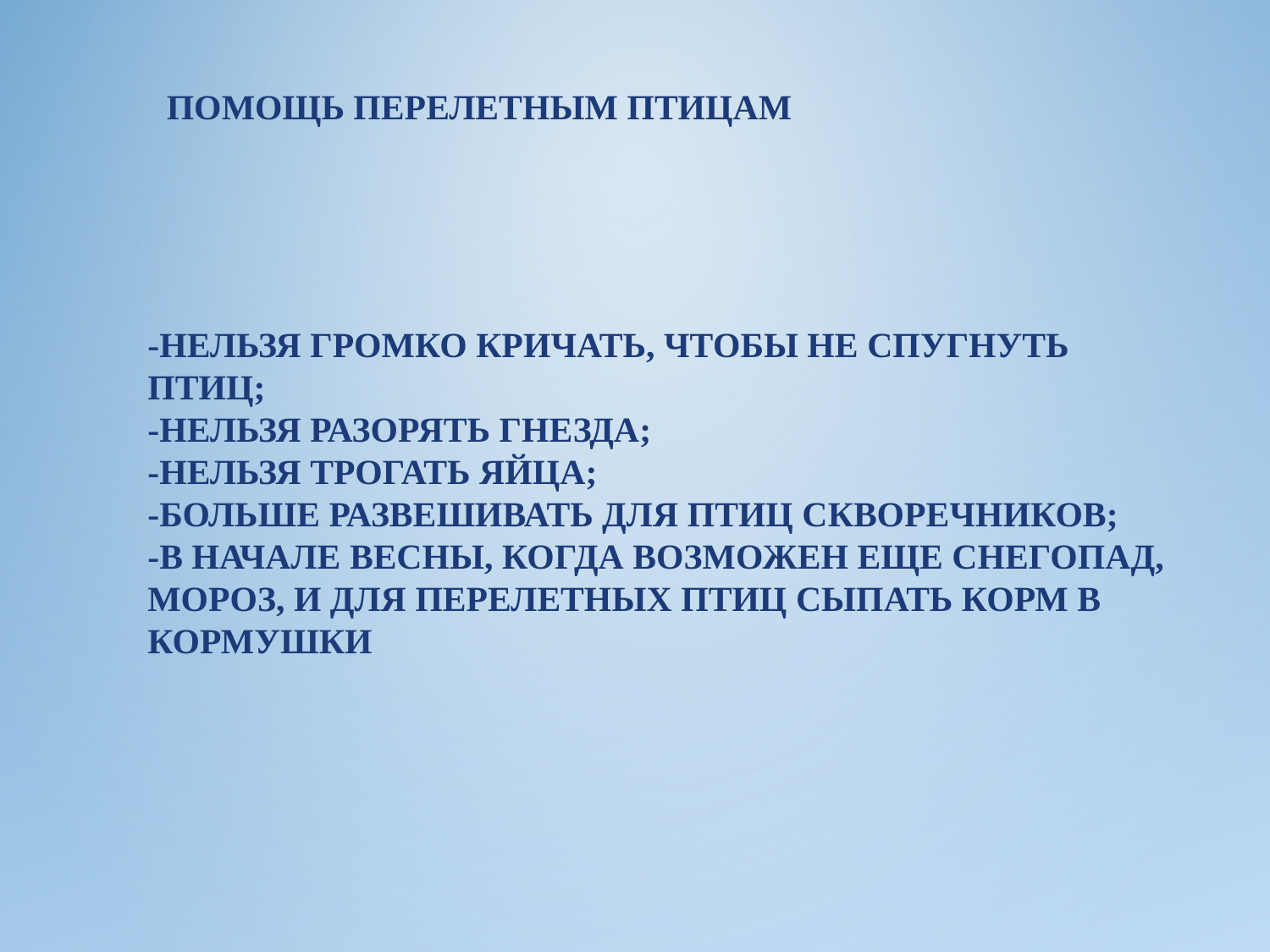

Помощь перелетным птицам
-Нельзя громко кричать, чтобы не спугнуть птиц;
-Нельзя разорять гнезда;
-Нельзя трогать яйца;
-Больше развешивать для птиц скворечников;
-В начале весны, когда возможен еще снегопад,
мороз, и для перелетных птиц сыпать корм в
кормушки